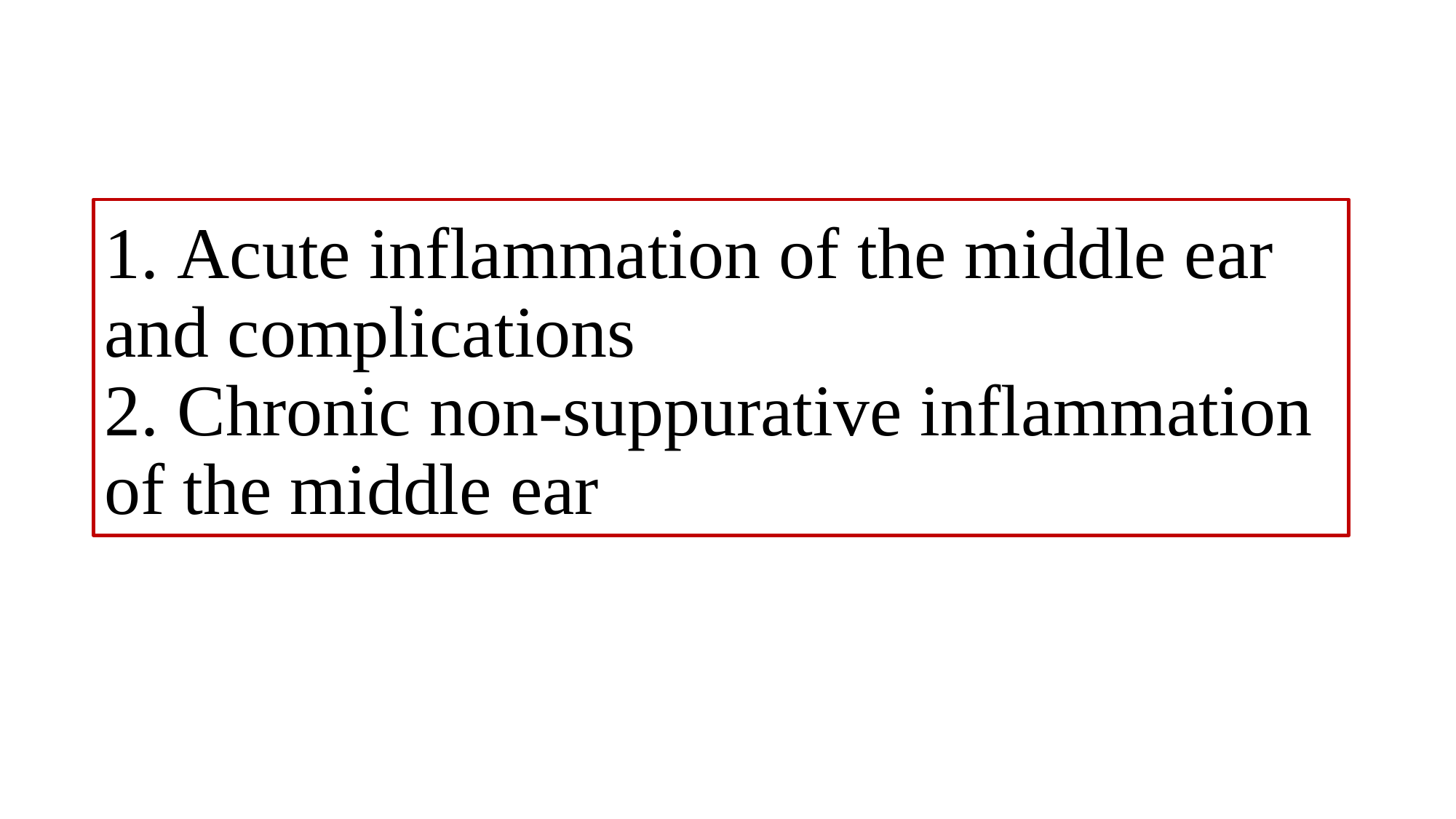

# 1. Acute inflammation of the middle ear and complications 2. Chronic non-suppurative inflammation of the middle ear